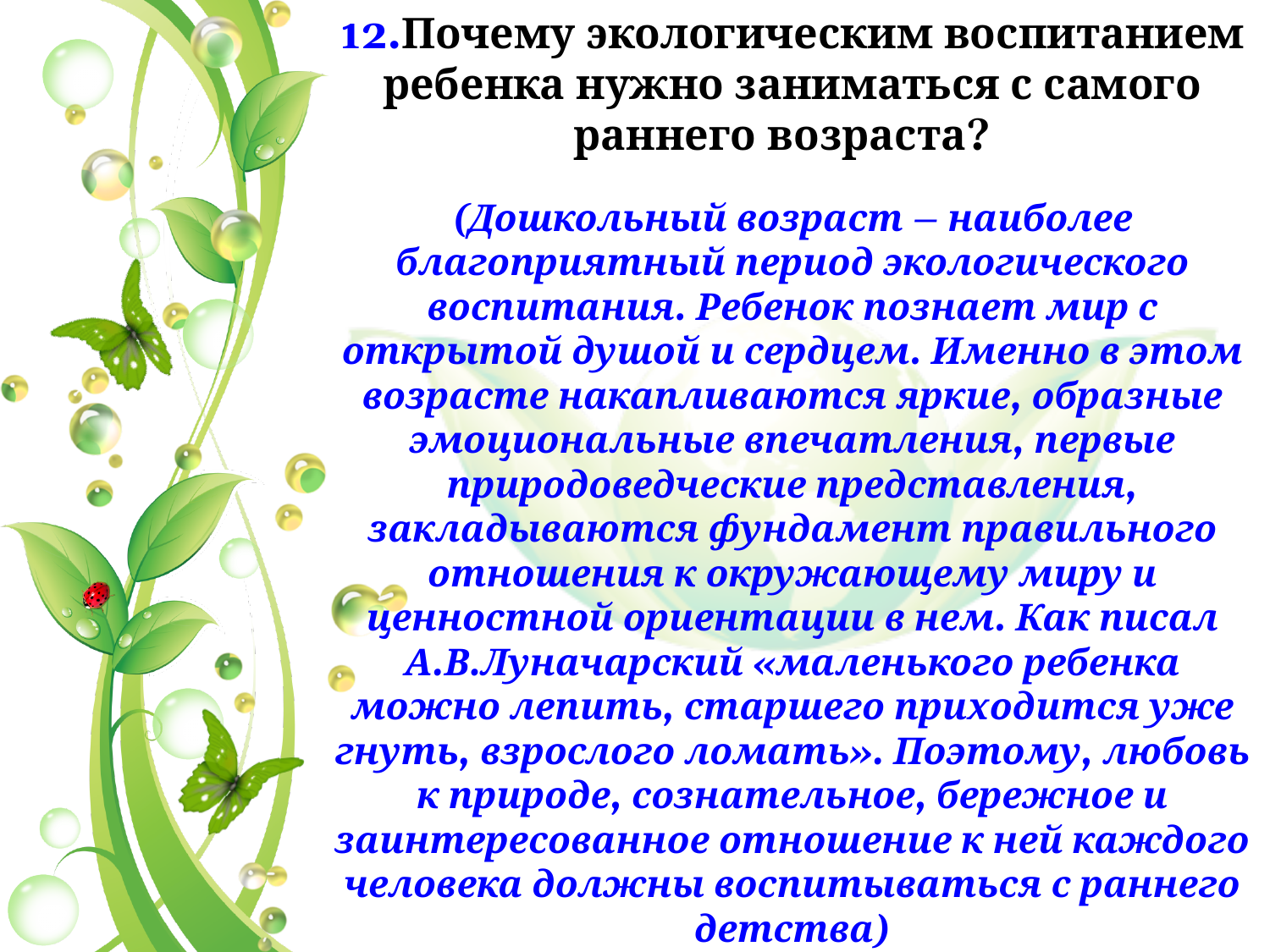

12.Почему экологическим воспитанием ребенка нужно заниматься с самого раннего возраста?
(Дошкольный возраст – наиболее благоприятный период экологического воспитания. Ребенок познает мир с открытой душой и сердцем. Именно в этом возрасте накапливаются яркие, образные эмоциональные впечатления, первые природоведческие представления, закладываются фундамент правильного отношения к окружающему миру и ценностной ориентации в нем. Как писал А.В.Луначарский «маленького ребенка можно лепить, старшего приходится уже гнуть, взрослого ломать». Поэтому, любовь к природе, сознательное, бережное и заинтересованное отношение к ней каждого человека должны воспитываться с раннего детства)